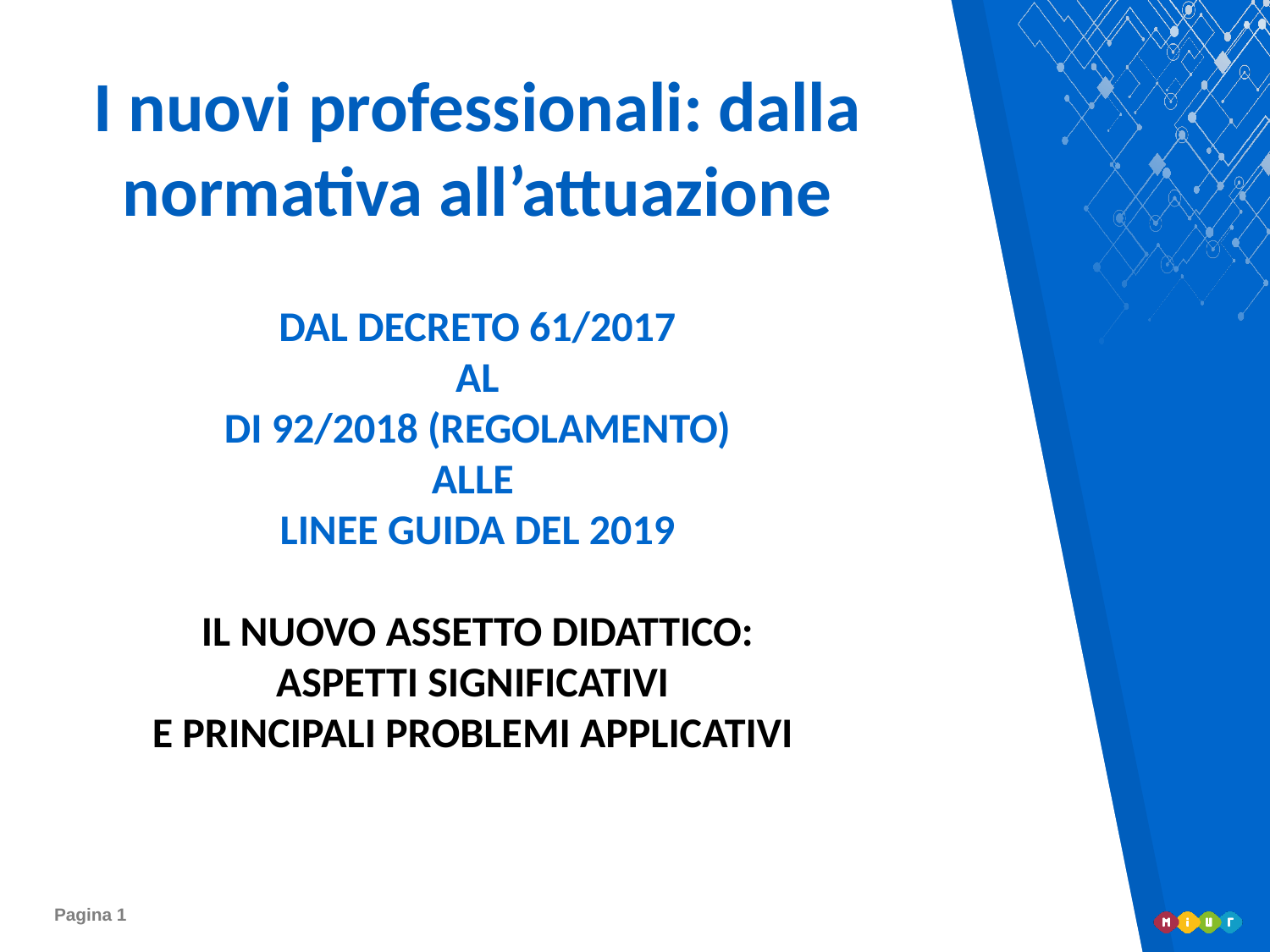

I nuovi professionali: dalla normativa all’attuazione
DAL DECRETO 61/2017
AL
DI 92/2018 (REGOLAMENTO)
ALLE
LINEE GUIDA DEL 2019

IL NUOVO ASSETTO DIDATTICO:
ASPETTI SIGNIFICATIVI
E PRINCIPALI PROBLEMI APPLICATIVI